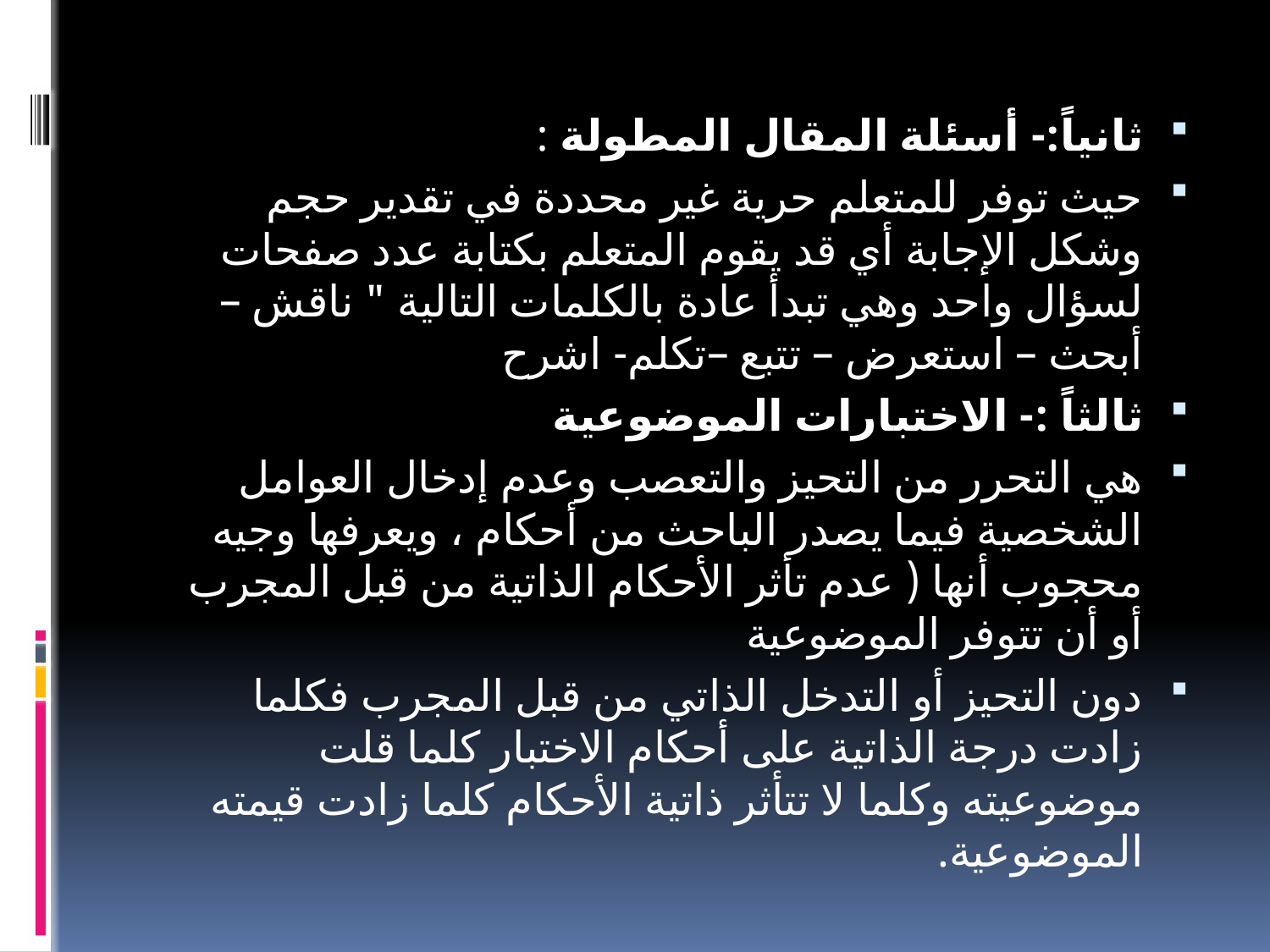

ثانياً:- أسئلة المقال المطولة :
حيث توفر للمتعلم حرية غير محددة في تقدير حجم وشكل الإجابة أي قد يقوم المتعلم بكتابة عدد صفحات لسؤال واحد وهي تبدأ عادة بالكلمات التالية " ناقش – أبحث – استعرض – تتبع –تكلم- اشرح
ثالثاً :- الاختبارات الموضوعية
هي التحرر من التحيز والتعصب وعدم إدخال العوامل الشخصية فيما يصدر الباحث من أحكام ، ويعرفها وجيه محجوب أنها ( عدم تأثر الأحكام الذاتية من قبل المجرب أو أن تتوفر الموضوعية
دون التحيز أو التدخل الذاتي من قبل المجرب فكلما زادت درجة الذاتية على أحكام الاختبار كلما قلت موضوعيته وكلما لا تتأثر ذاتية الأحكام كلما زادت قيمته الموضوعية.